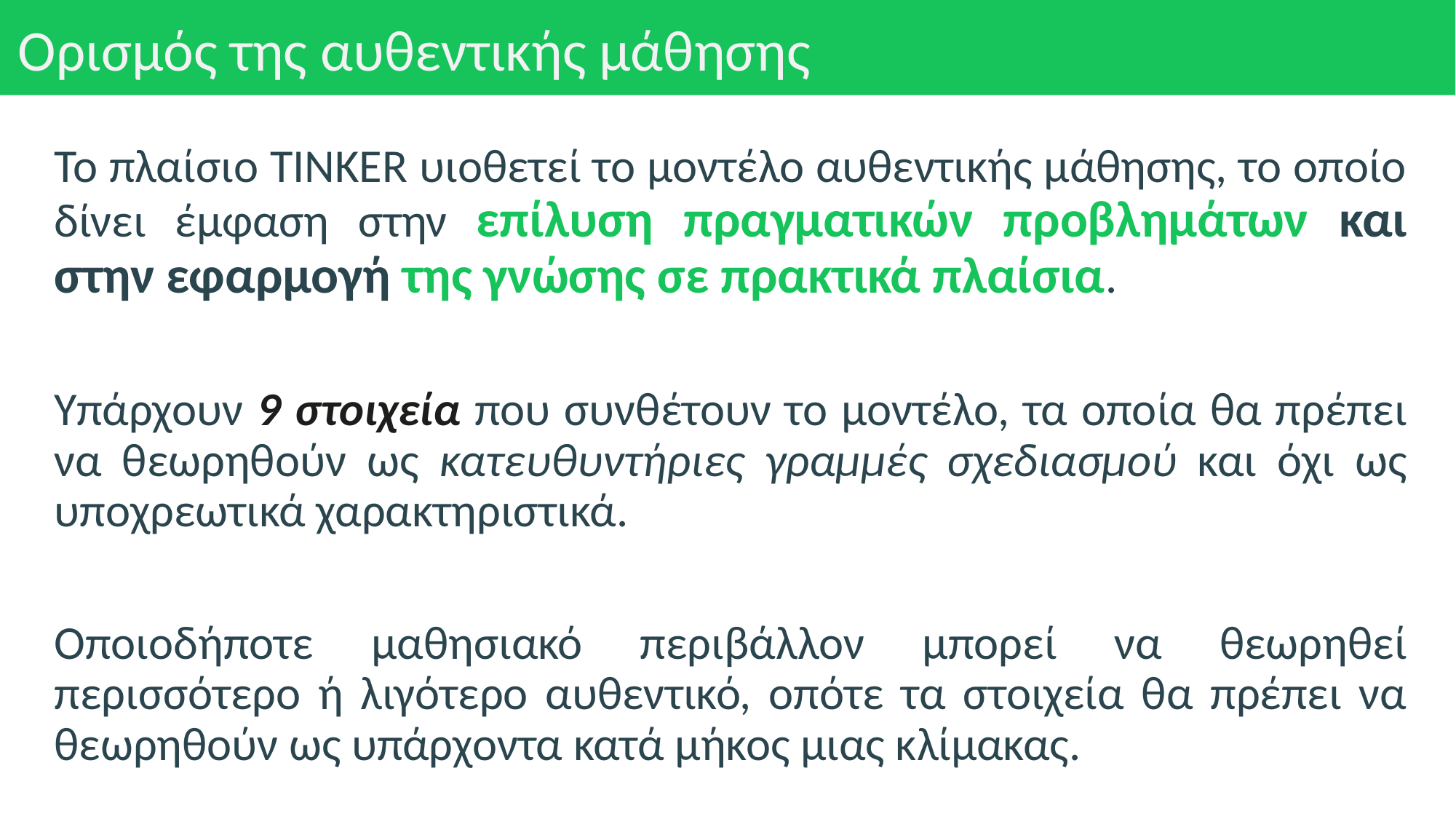

# Ορισμός της αυθεντικής μάθησης
Το πλαίσιο TINKER υιοθετεί το μοντέλο αυθεντικής μάθησης, το οποίο δίνει έμφαση στην επίλυση πραγματικών προβλημάτων και στην εφαρμογή της γνώσης σε πρακτικά πλαίσια.

Υπάρχουν 9 στοιχεία που συνθέτουν το μοντέλο, τα οποία θα πρέπει να θεωρηθούν ως κατευθυντήριες γραμμές σχεδιασμού και όχι ως υποχρεωτικά χαρακτηριστικά.

Οποιοδήποτε μαθησιακό περιβάλλον μπορεί να θεωρηθεί περισσότερο ή λιγότερο αυθεντικό, οπότε τα στοιχεία θα πρέπει να θεωρηθούν ως υπάρχοντα κατά μήκος μιας κλίμακας.